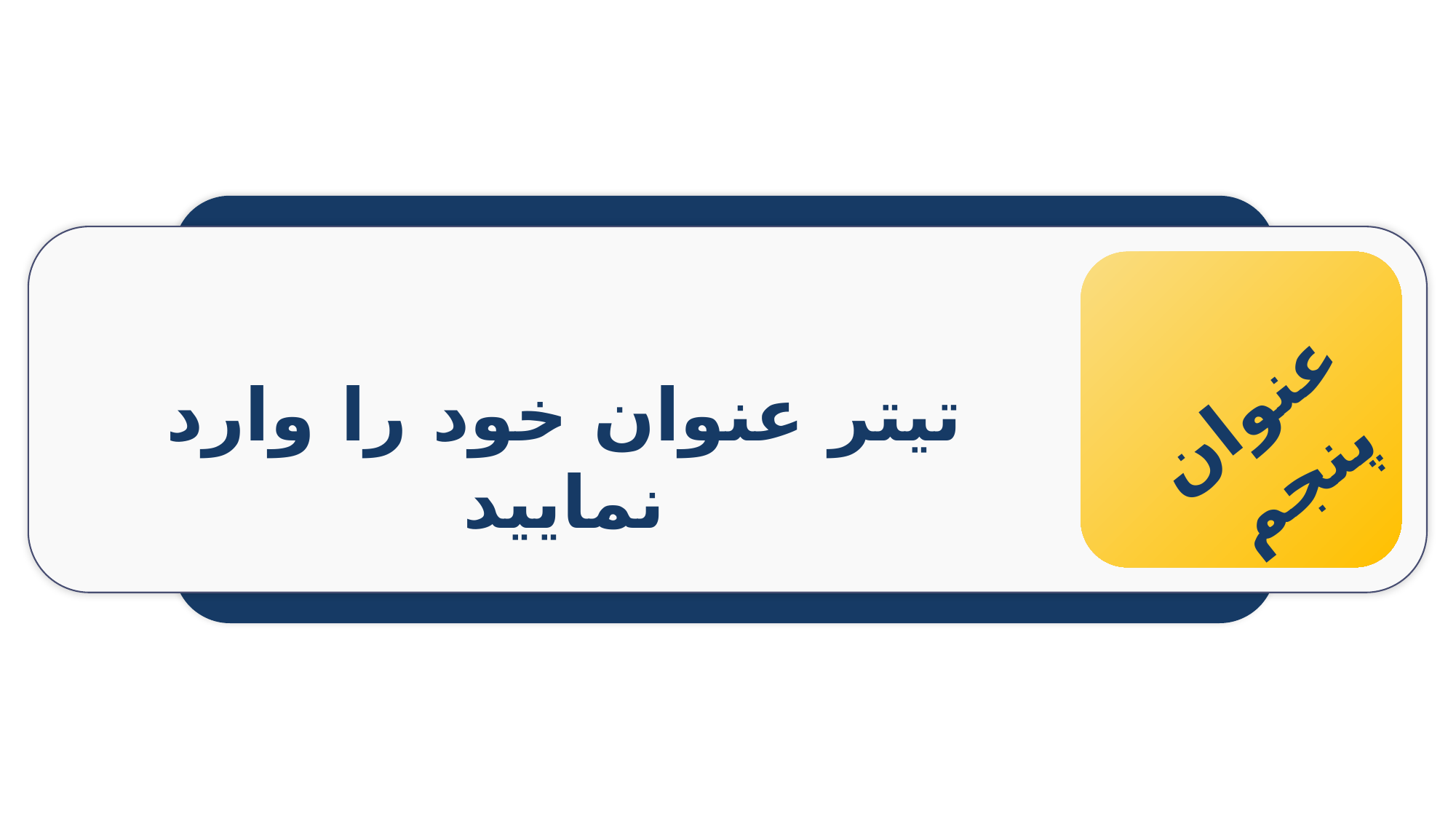

عنوان پنجم
تیتر عنوان خود را وارد نمایید